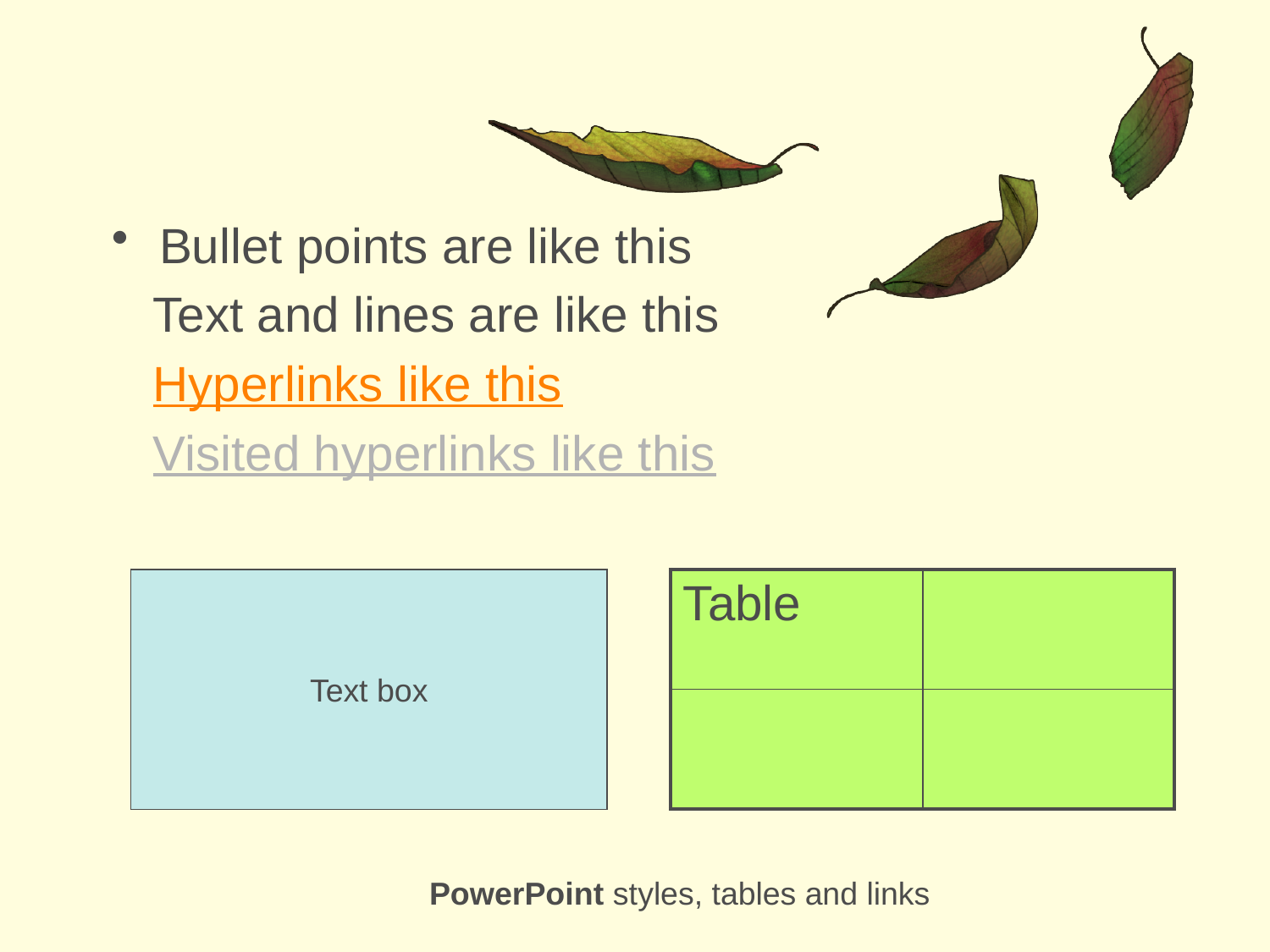

Bullet points are like this
   Text and lines are like this
   Hyperlinks like this
   Visited hyperlinks like this
Text box
| Table |  |
| --- | --- |
|  |  |
PowerPoint styles, tables and links